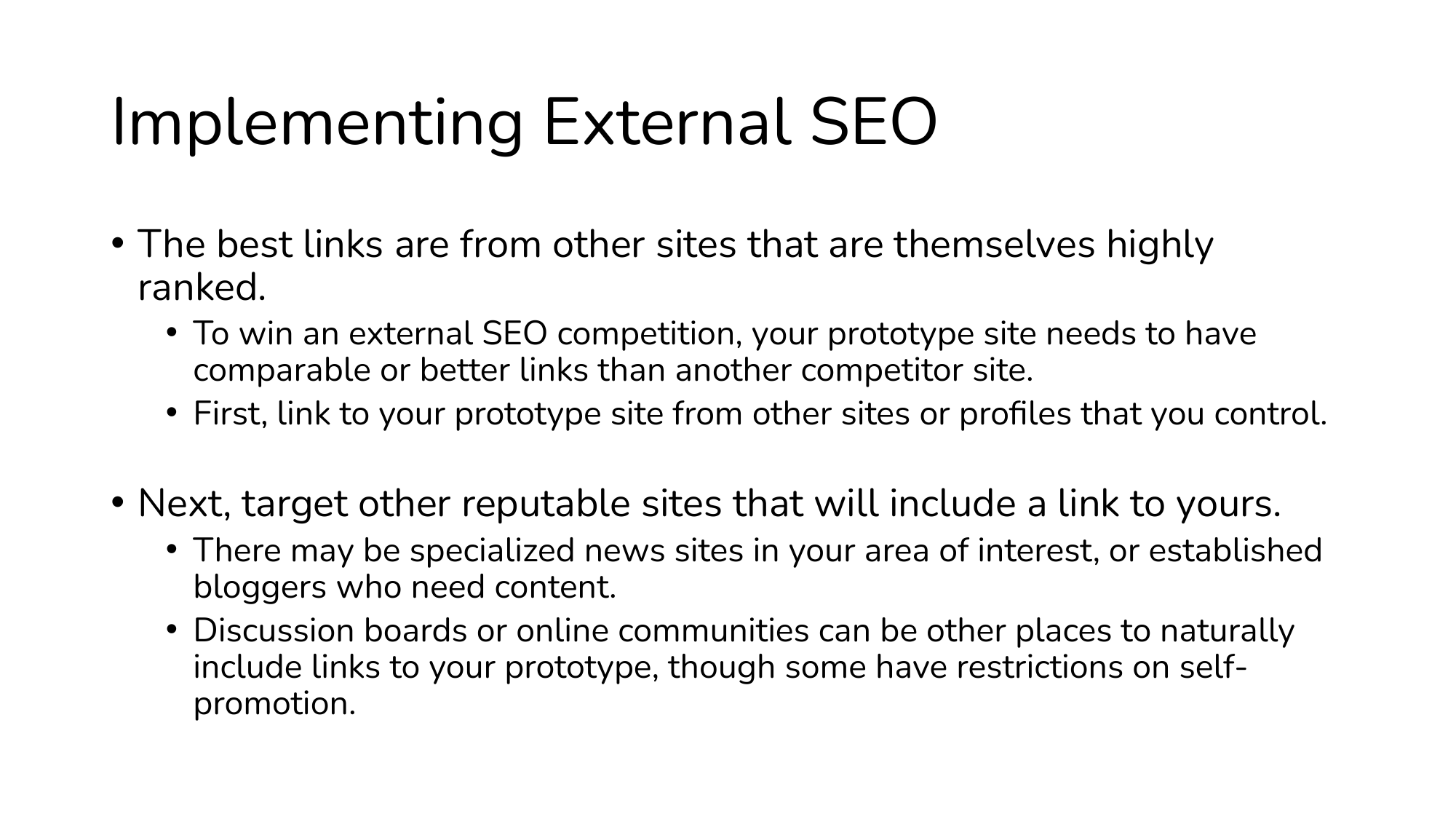

# Implementing External SEO
The best links are from other sites that are themselves highly ranked.
To win an external SEO competition, your prototype site needs to have comparable or better links than another competitor site.
First, link to your prototype site from other sites or profiles that you control.
Next, target other reputable sites that will include a link to yours.
There may be specialized news sites in your area of interest, or established bloggers who need content.
Discussion boards or online communities can be other places to naturally include links to your prototype, though some have restrictions on self-promotion.